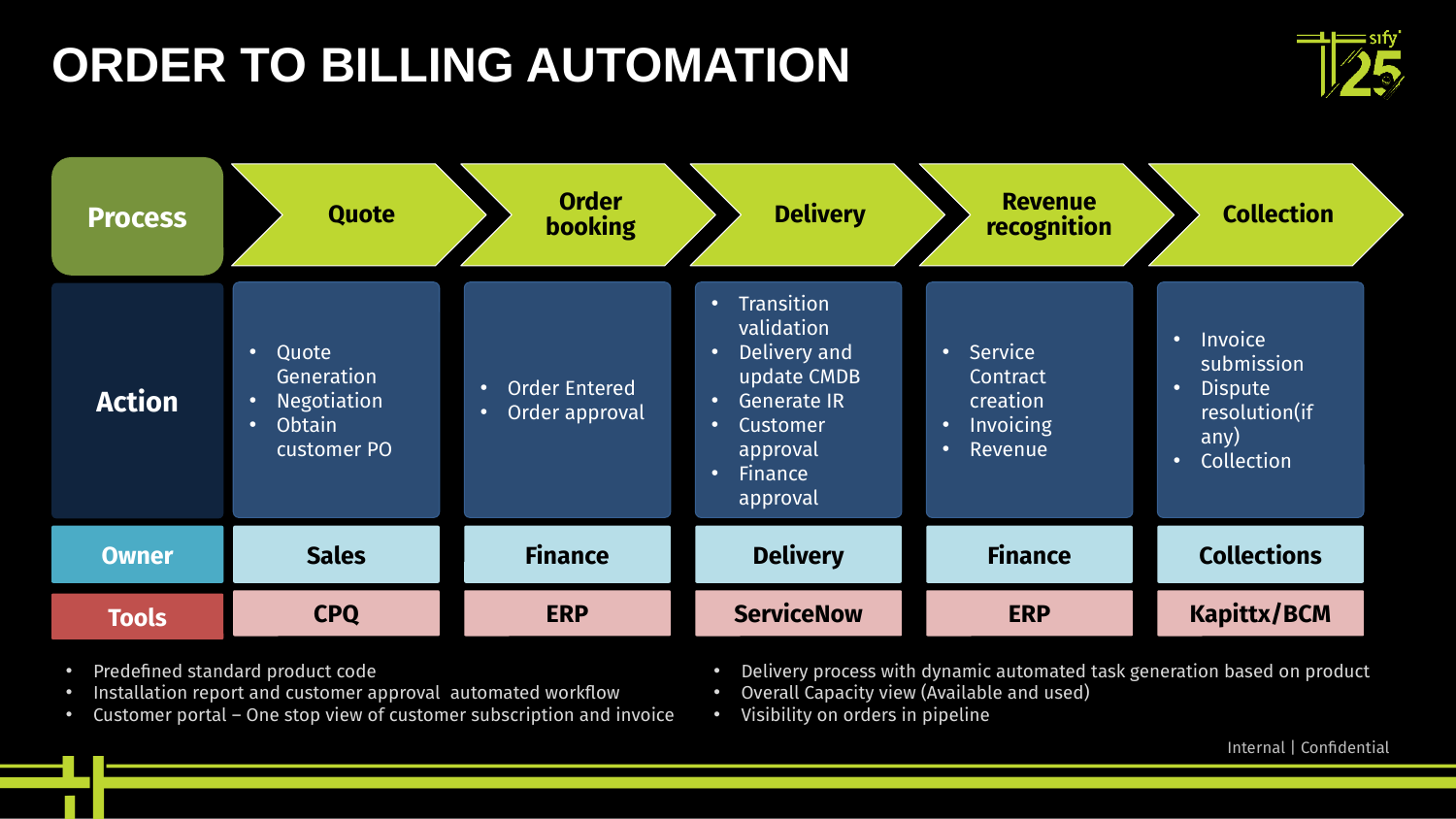

# ORDER TO BILLING AUTOMATION
Quote
Order booking
Delivery
Revenue recognition
Collection
Process
Quote Generation
Negotiation
Obtain customer PO
Order Entered
Order approval
Transition validation
Delivery and update CMDB
Generate IR
Customer approval
Finance approval
Service Contract creation
Invoicing
Revenue
Invoice submission
Dispute resolution(if any)
Collection
Action
Owner
Sales
Finance
Delivery
Finance
Collections
CPQ
ERP
ServiceNow
ERP
Kapittx/BCM
Tools
Predefined standard product code
Installation report and customer approval  automated workflow
Customer portal – One stop view of customer subscription and invoice
Delivery process with dynamic automated task generation based on product
Overall Capacity view (Available and used)
Visibility on orders in pipeline